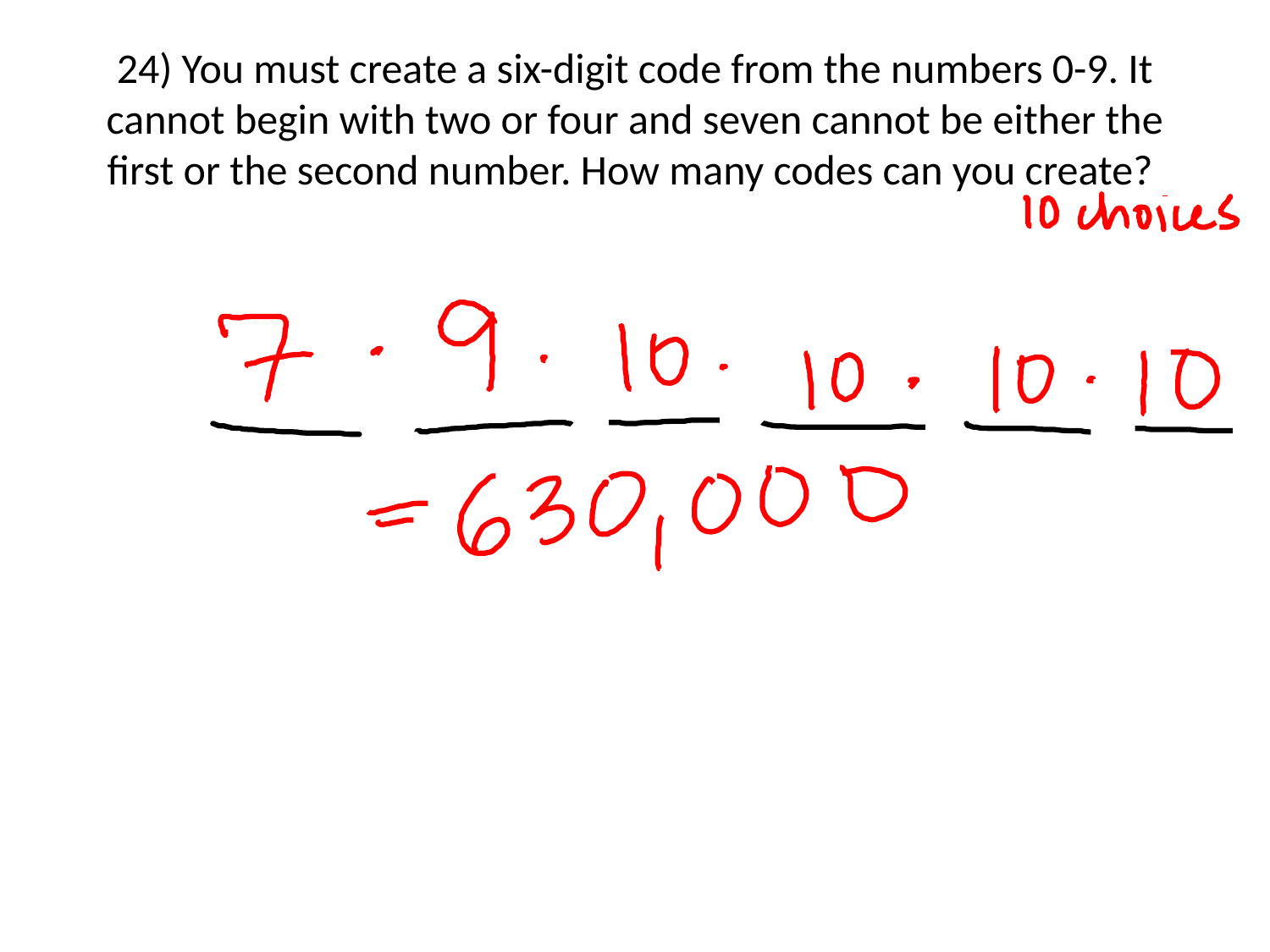

# 24) You must create a six-digit code from the numbers 0-9. It cannot begin with two or four and seven cannot be either the first or the second number. How many codes can you create?